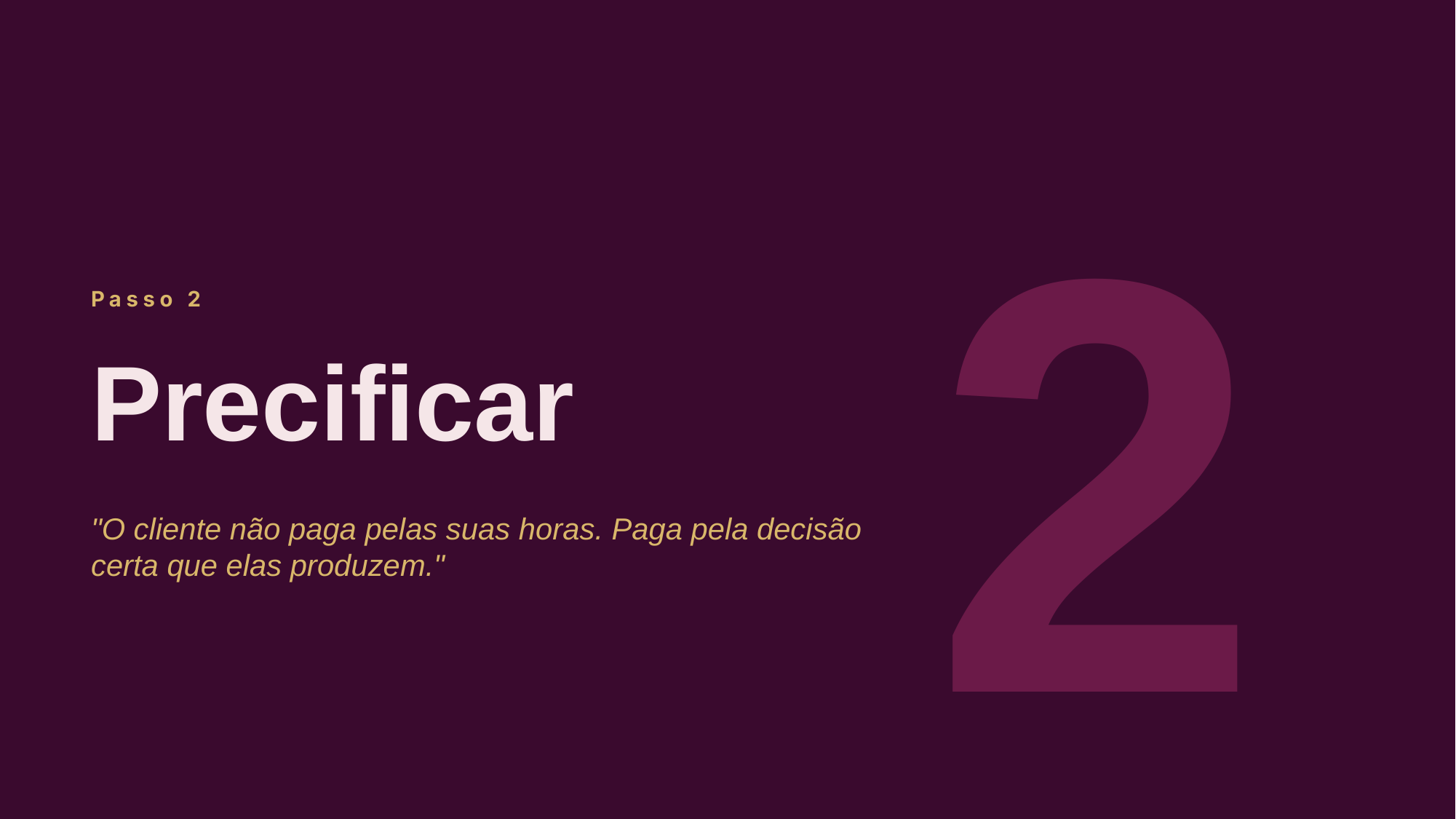

2
Passo 2
Precificar
"O cliente não paga pelas suas horas. Paga pela decisão certa que elas produzem."